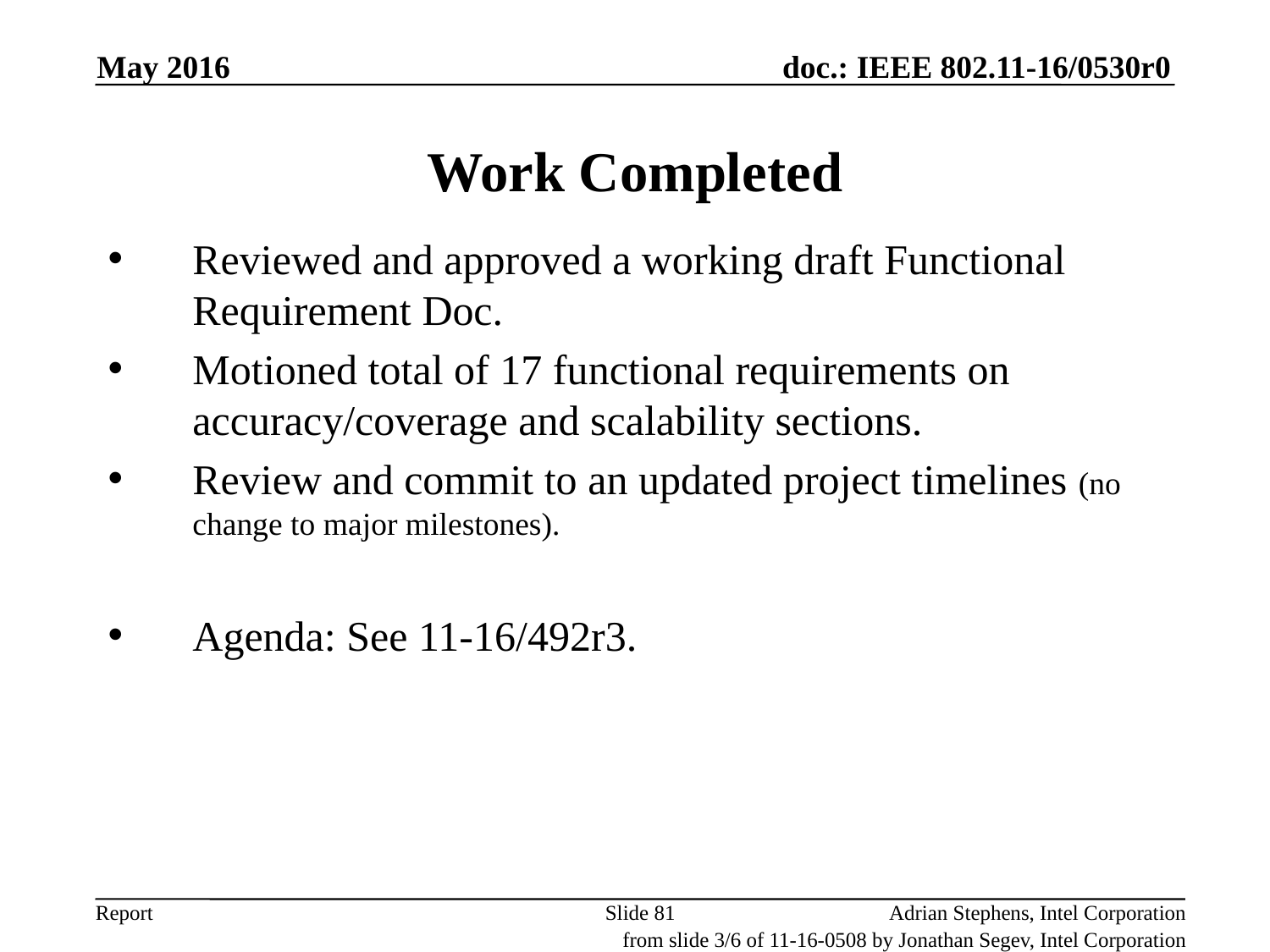

May 2016
# Work Completed
Reviewed and approved a working draft Functional Requirement Doc.
Motioned total of 17 functional requirements on accuracy/coverage and scalability sections.
Review and commit to an updated project timelines (no change to major milestones).

Agenda: See 11-16/492r3.

Slide 81
Adrian Stephens, Intel Corporation
from slide 3/6 of 11-16-0508 by Jonathan Segev, Intel Corporation